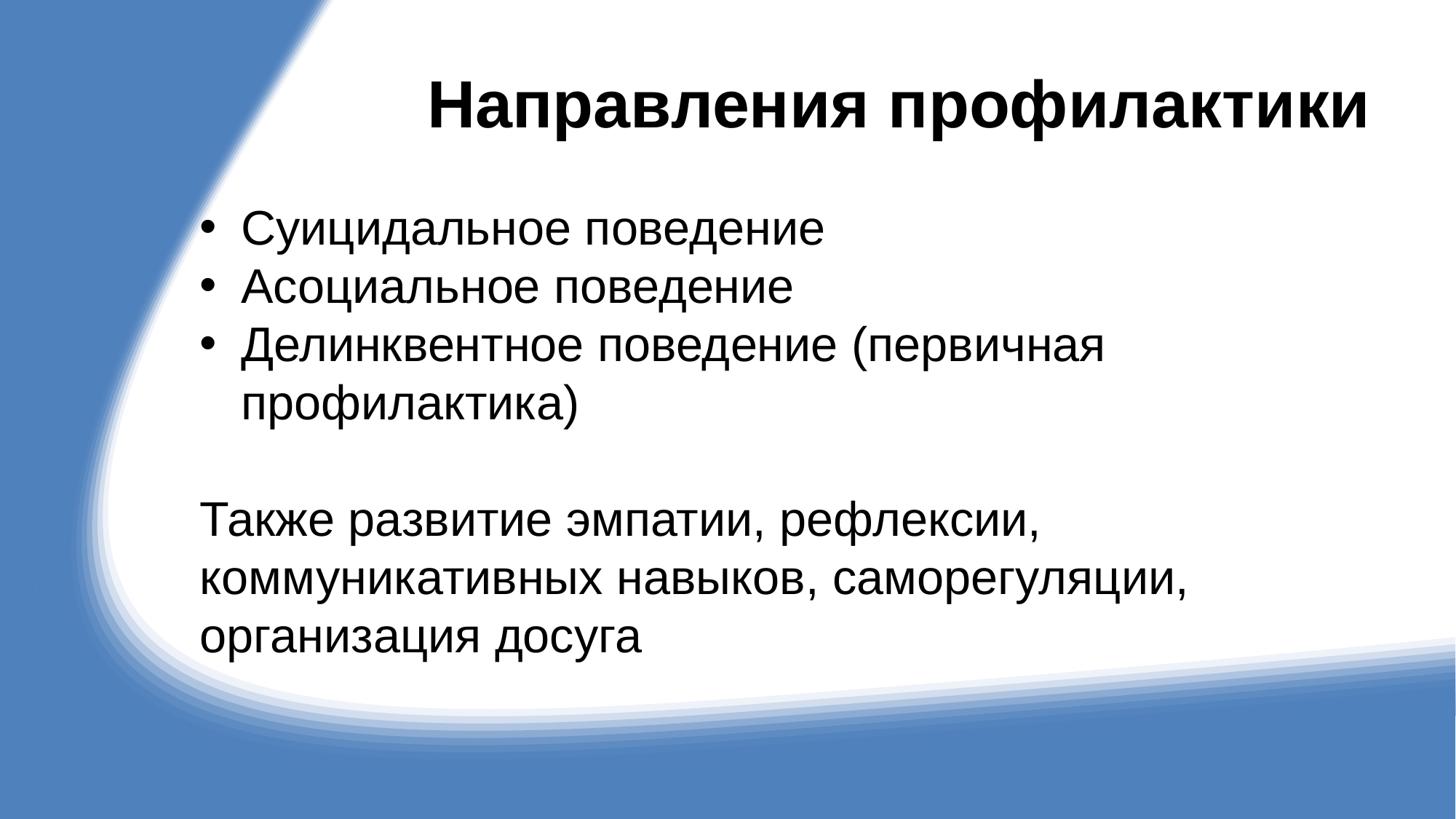

# Направления профилактики
Суицидальное поведение
Асоциальное поведение
Делинквентное поведение (первичная профилактика)

Также развитие эмпатии, рефлексии, коммуникативных навыков, саморегуляции, организация досуга